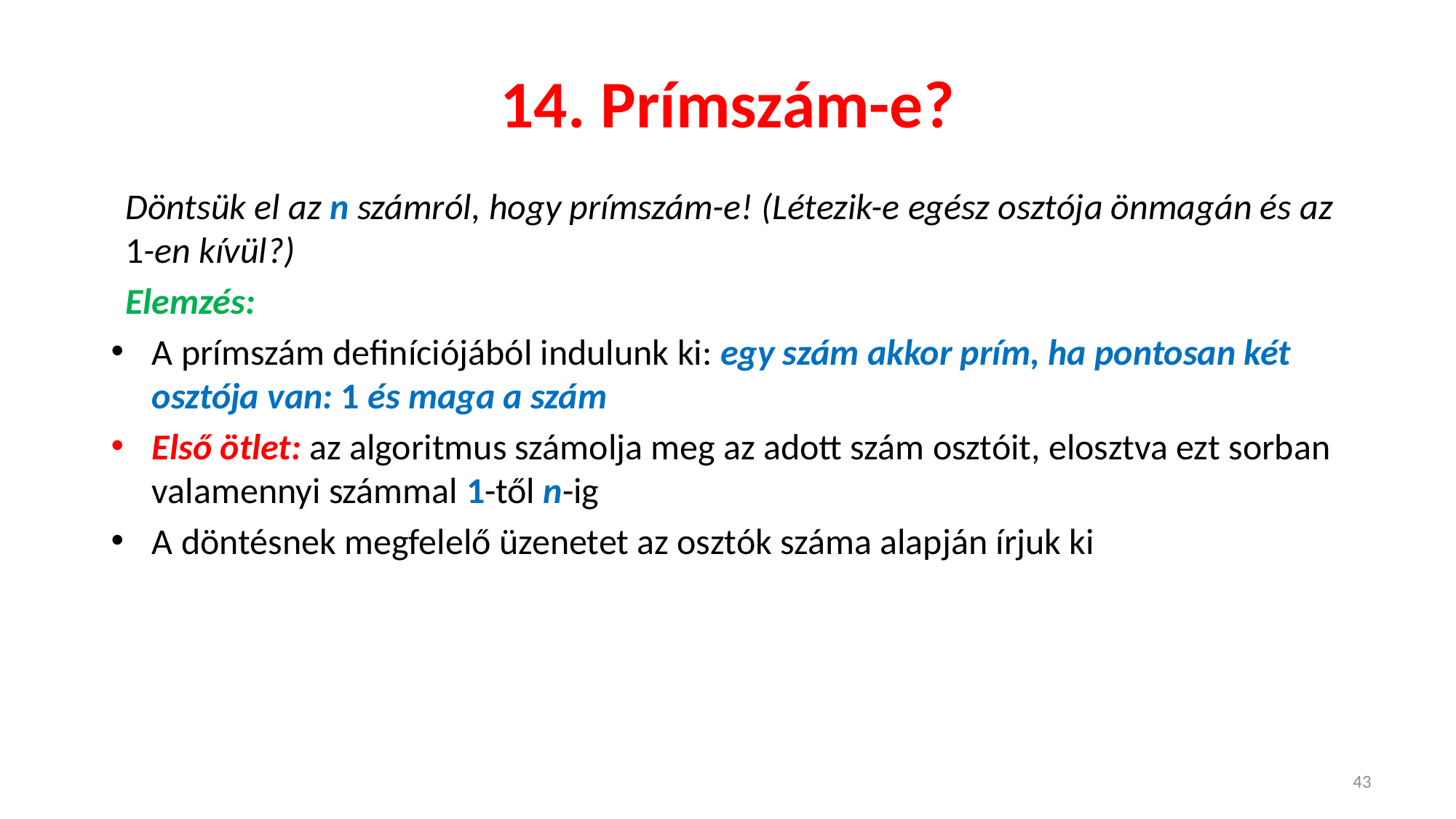

# 14. Prímszám-e?
Döntsük el az n számról, hogy prímszám-e! (Létezik-e egész osztója önmagán és az 1-en kívül?)
Elemzés:
A prímszám definíciójából indulunk ki: egy szám akkor prím, ha pontosan két osztója van: 1 és maga a szám
Első ötlet: az algoritmus számolja meg az adott szám osztóit, elosztva ezt sorban valamennyi számmal 1-től n-ig
A döntésnek megfelelő üzenetet az osztók száma alapján írjuk ki
43